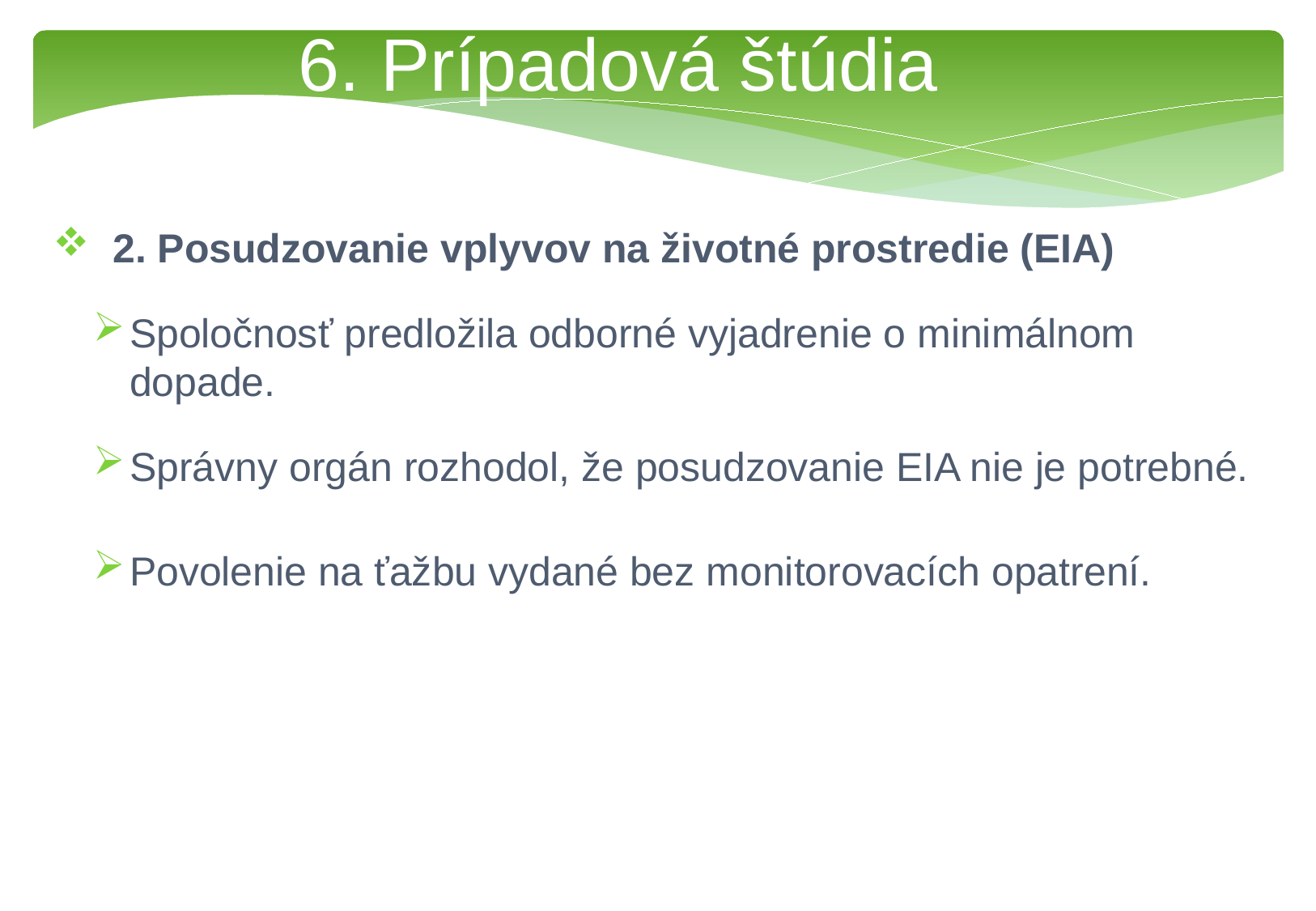

6. Prípadová štúdia
  2. Posudzovanie vplyvov na životné prostredie (EIA)

Spoločnosť predložila odborné vyjadrenie o minimálnom dopade.

Správny orgán rozhodol, že posudzovanie EIA nie je potrebné.

Povolenie na ťažbu vydané bez monitorovacích opatrení.